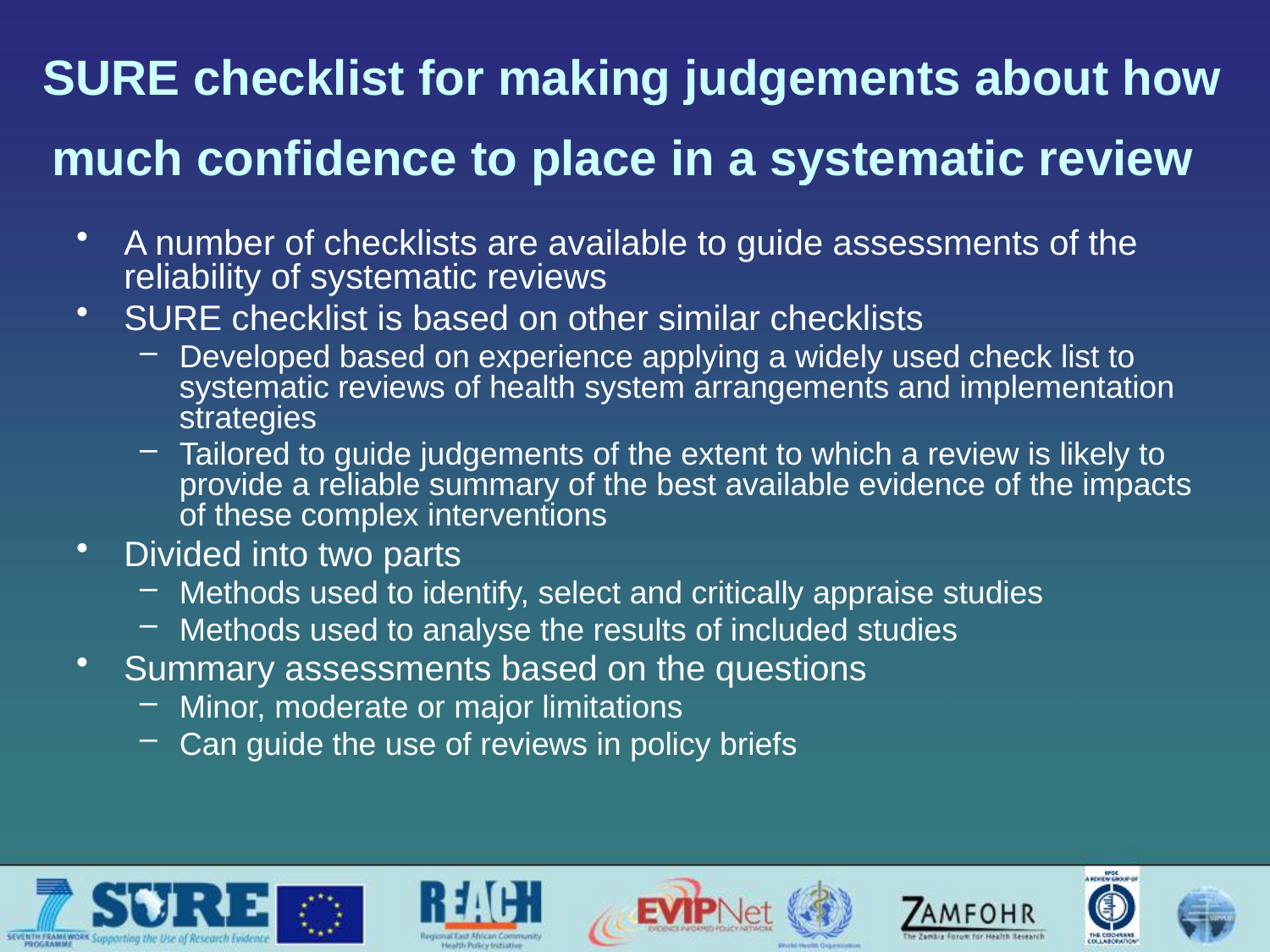

# SURE checklist for making judgements about how much confidence to place in a systematic review
A number of checklists are available to guide assessments of the reliability of systematic reviews
SURE checklist is based on other similar checklists
Developed based on experience applying a widely used check list to systematic reviews of health system arrangements and implementation strategies
Tailored to guide judgements of the extent to which a review is likely to provide a reliable summary of the best available evidence of the impacts of these complex interventions
Divided into two parts
Methods used to identify, select and critically appraise studies
Methods used to analyse the results of included studies
Summary assessments based on the questions
Minor, moderate or major limitations
Can guide the use of reviews in policy briefs